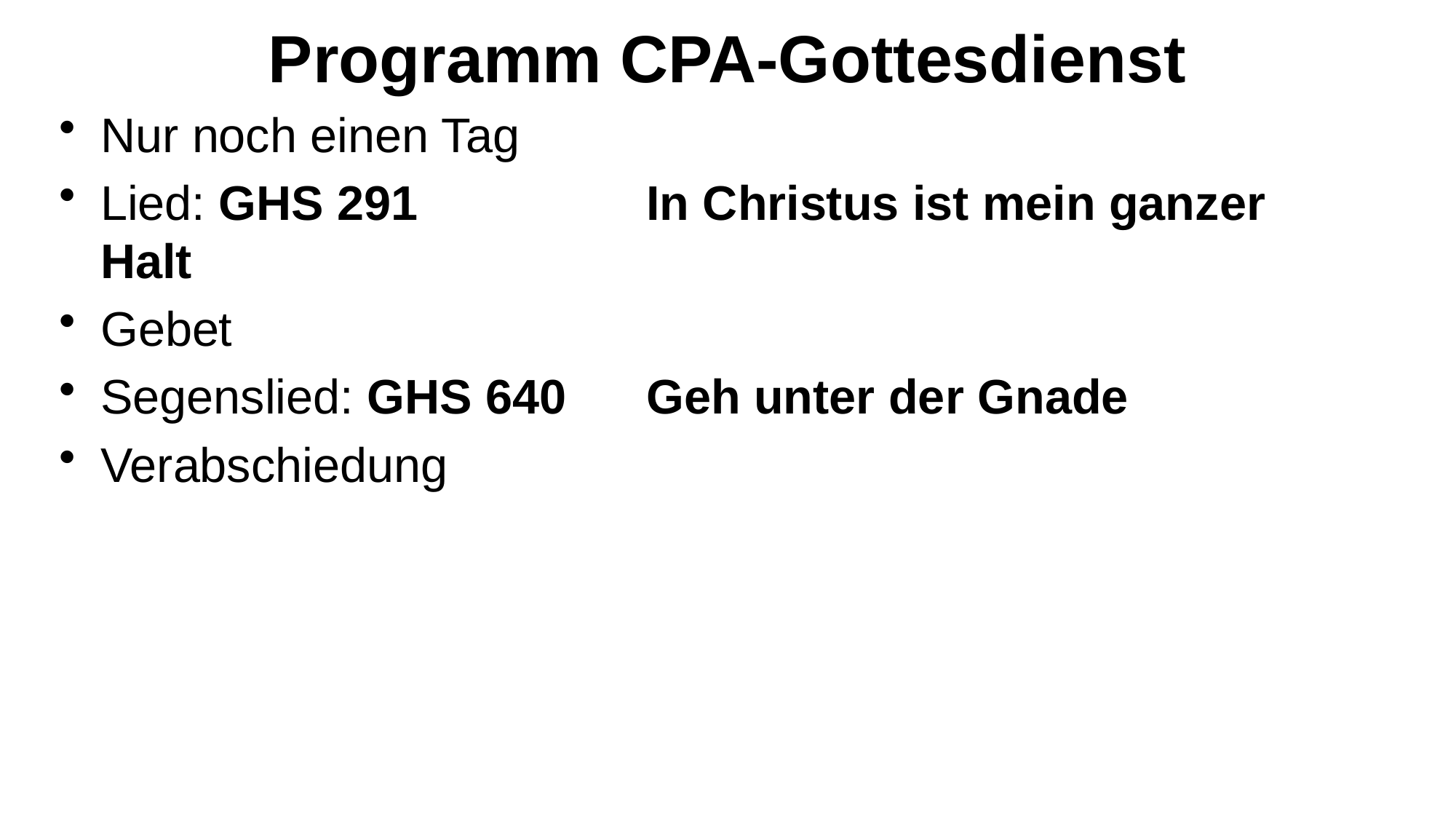

# Programm CPA-Gottesdienst
Nur noch einen Tag
Lied: GHS 291 		In Christus ist mein ganzer Halt
Gebet
Segenslied: GHS 640	Geh unter der Gnade
Verabschiedung